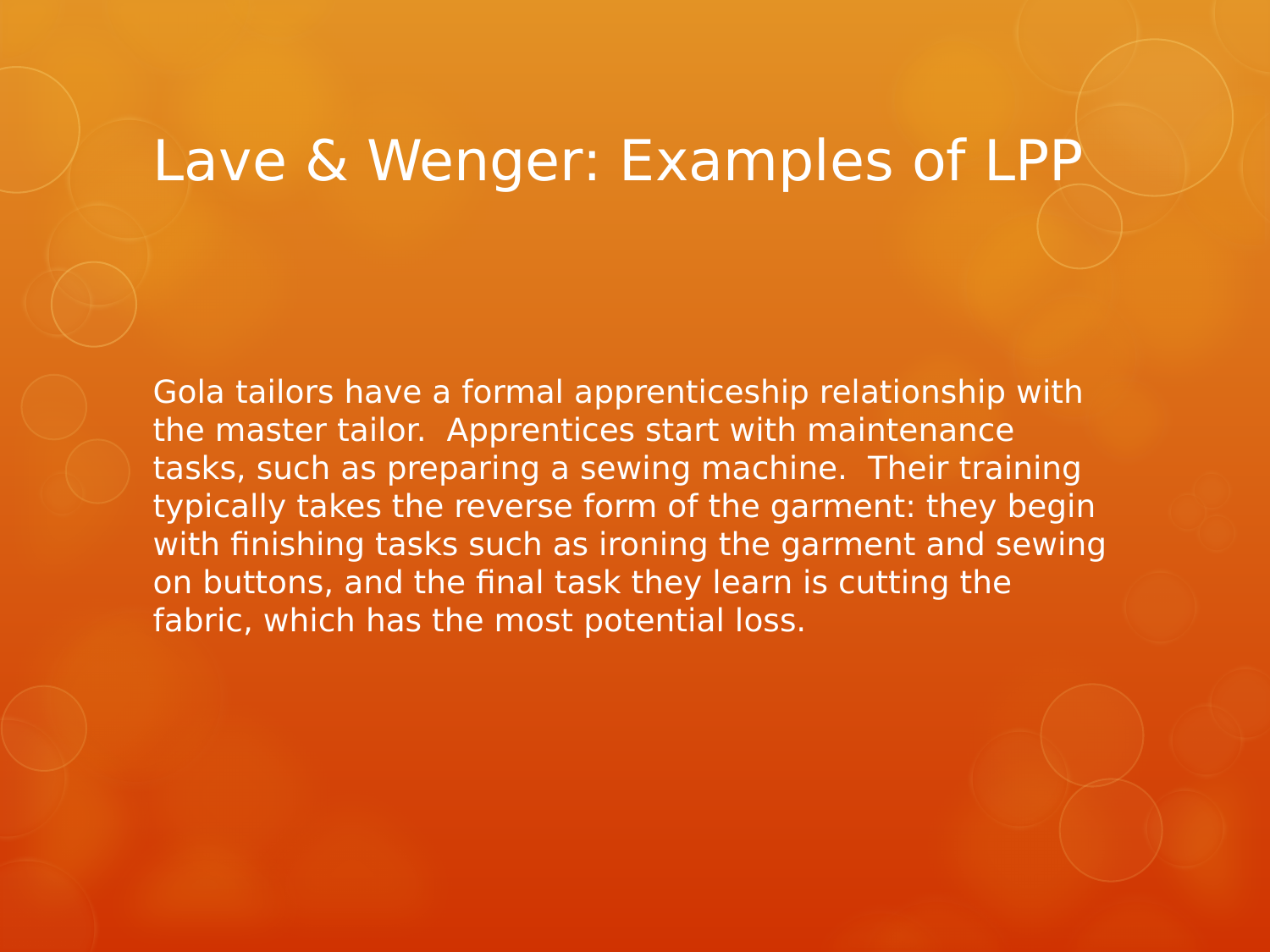

# Lave & Wenger: Examples of LPP
Gola tailors have a formal apprenticeship relationship with the master tailor.  Apprentices start with maintenance tasks, such as preparing a sewing machine.  Their training typically takes the reverse form of the garment: they begin with finishing tasks such as ironing the garment and sewing on buttons, and the final task they learn is cutting the fabric, which has the most potential loss.